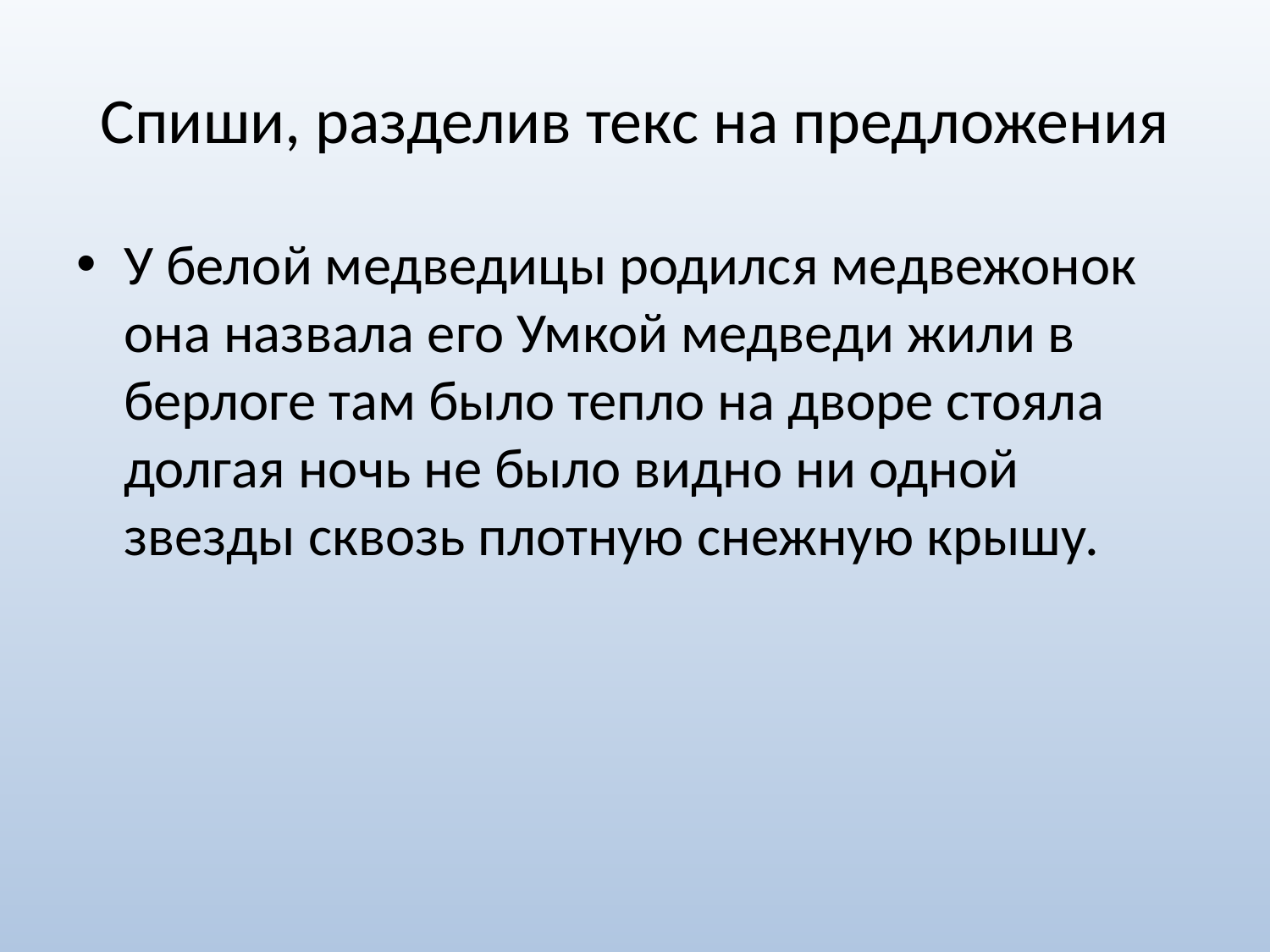

# Спиши, разделив текс на предложения
У белой медведицы родился медвежонок она назвала его Умкой медведи жили в берлоге там было тепло на дворе стояла долгая ночь не было видно ни одной звезды сквозь плотную снежную крышу.